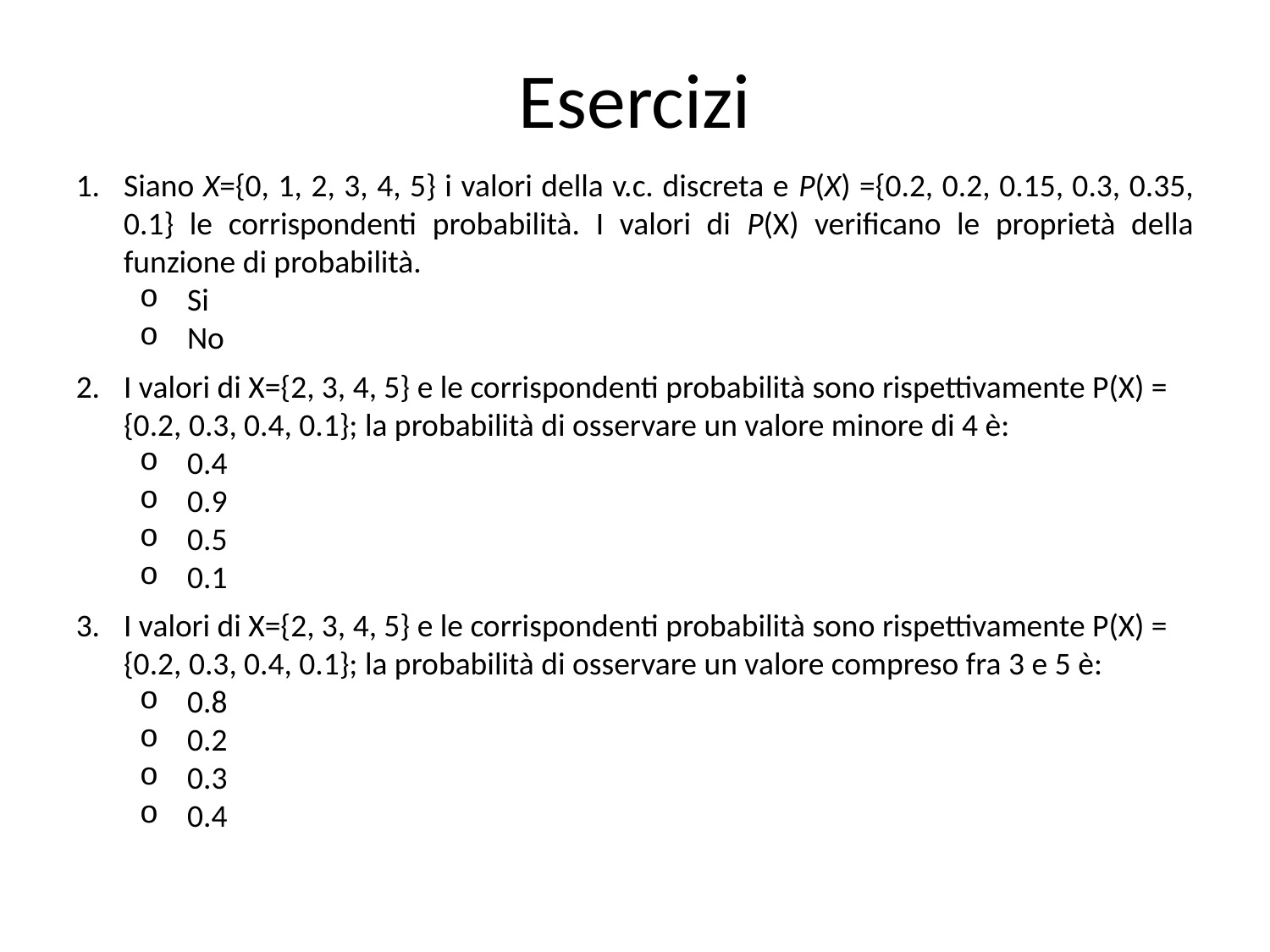

# Esercizi
Siano X={0, 1, 2, 3, 4, 5} i valori della v.c. discreta e P(X) ={0.2, 0.2, 0.15, 0.3, 0.35, 0.1} le corrispondenti probabilità. I valori di P(X) verificano le proprietà della funzione di probabilità.
Si
No
I valori di X={2, 3, 4, 5} e le corrispondenti probabilità sono rispettivamente P(X) = {0.2, 0.3, 0.4, 0.1}; la probabilità di osservare un valore minore di 4 è:
0.4
0.9
0.5
0.1
I valori di X={2, 3, 4, 5} e le corrispondenti probabilità sono rispettivamente P(X) = {0.2, 0.3, 0.4, 0.1}; la probabilità di osservare un valore compreso fra 3 e 5 è:
0.8
0.2
0.3
0.4